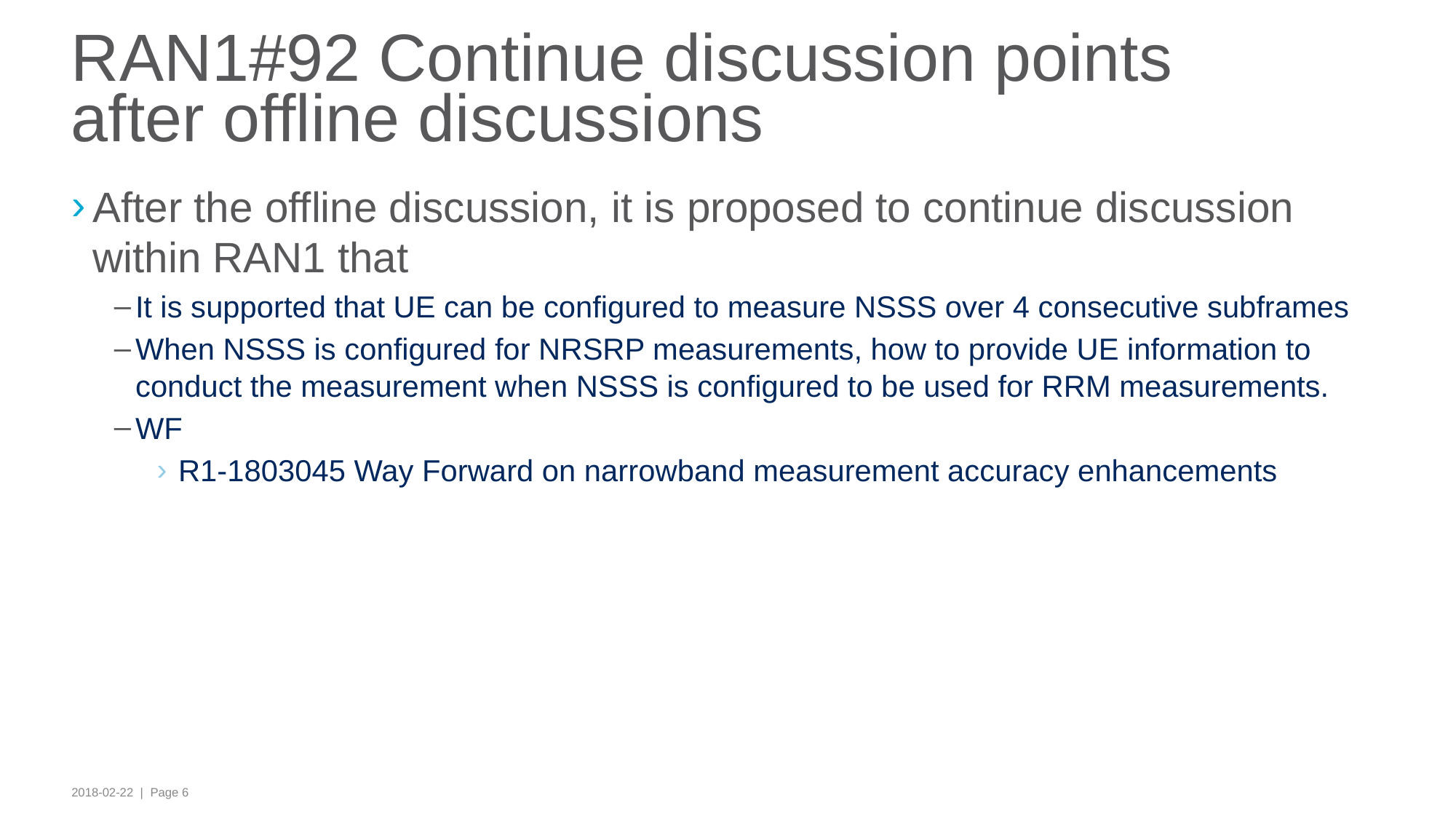

# RAN1#92 Continue discussion points after offline discussions
After the offline discussion, it is proposed to continue discussion within RAN1 that
It is supported that UE can be configured to measure NSSS over 4 consecutive subframes
When NSSS is configured for NRSRP measurements, how to provide UE information to conduct the measurement when NSSS is configured to be used for RRM measurements.
WF
R1-1803045 Way Forward on narrowband measurement accuracy enhancements